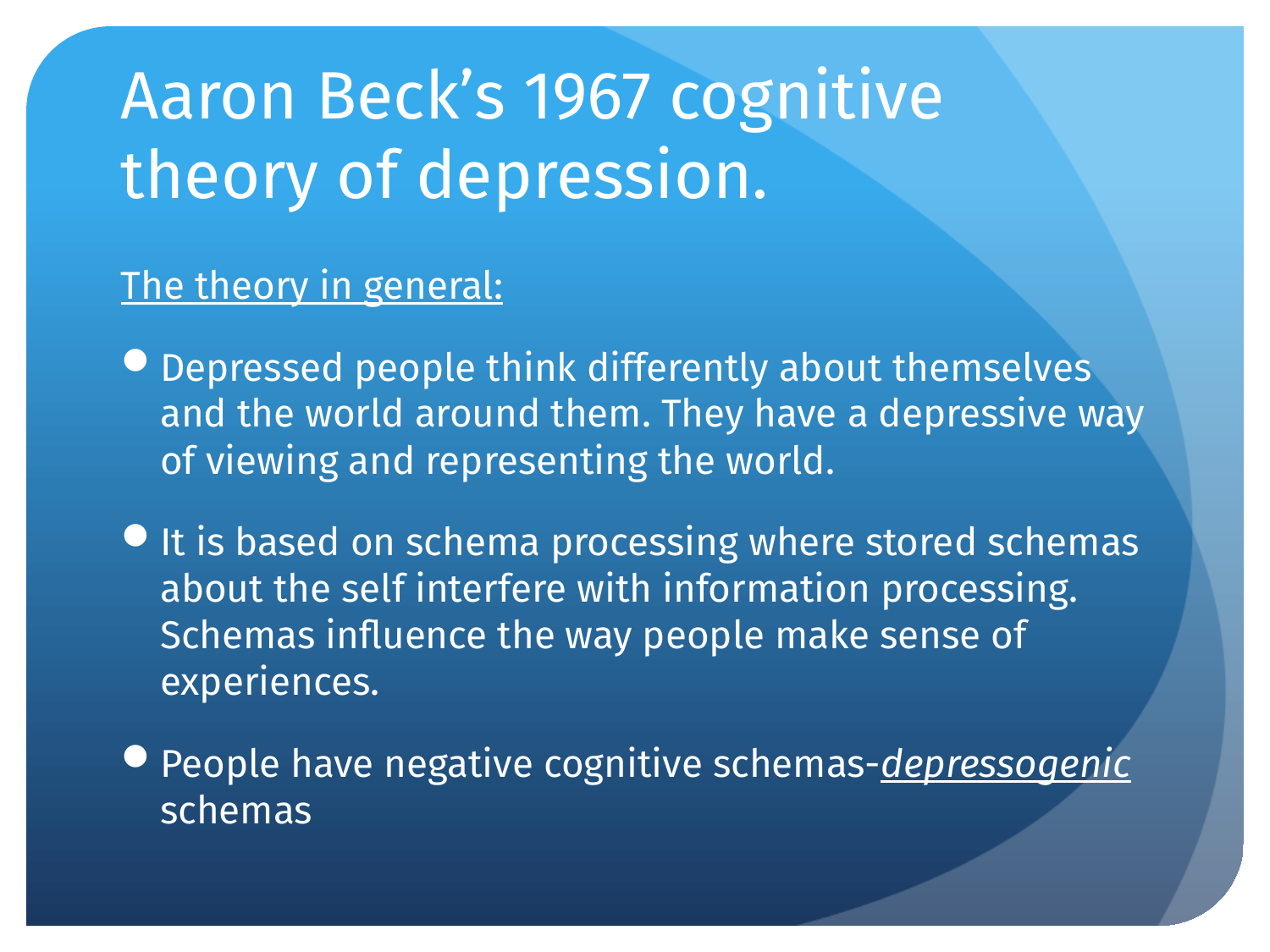

# Aaron Beck’s 1967 cognitive theory of depression.
The theory in general:
Depressed people think differently about themselves and the world around them. They have a depressive way of viewing and representing the world.
It is based on schema processing where stored schemas about the self interfere with information processing. Schemas influence the way people make sense of experiences.
People have negative cognitive schemas-depressogenic schemas